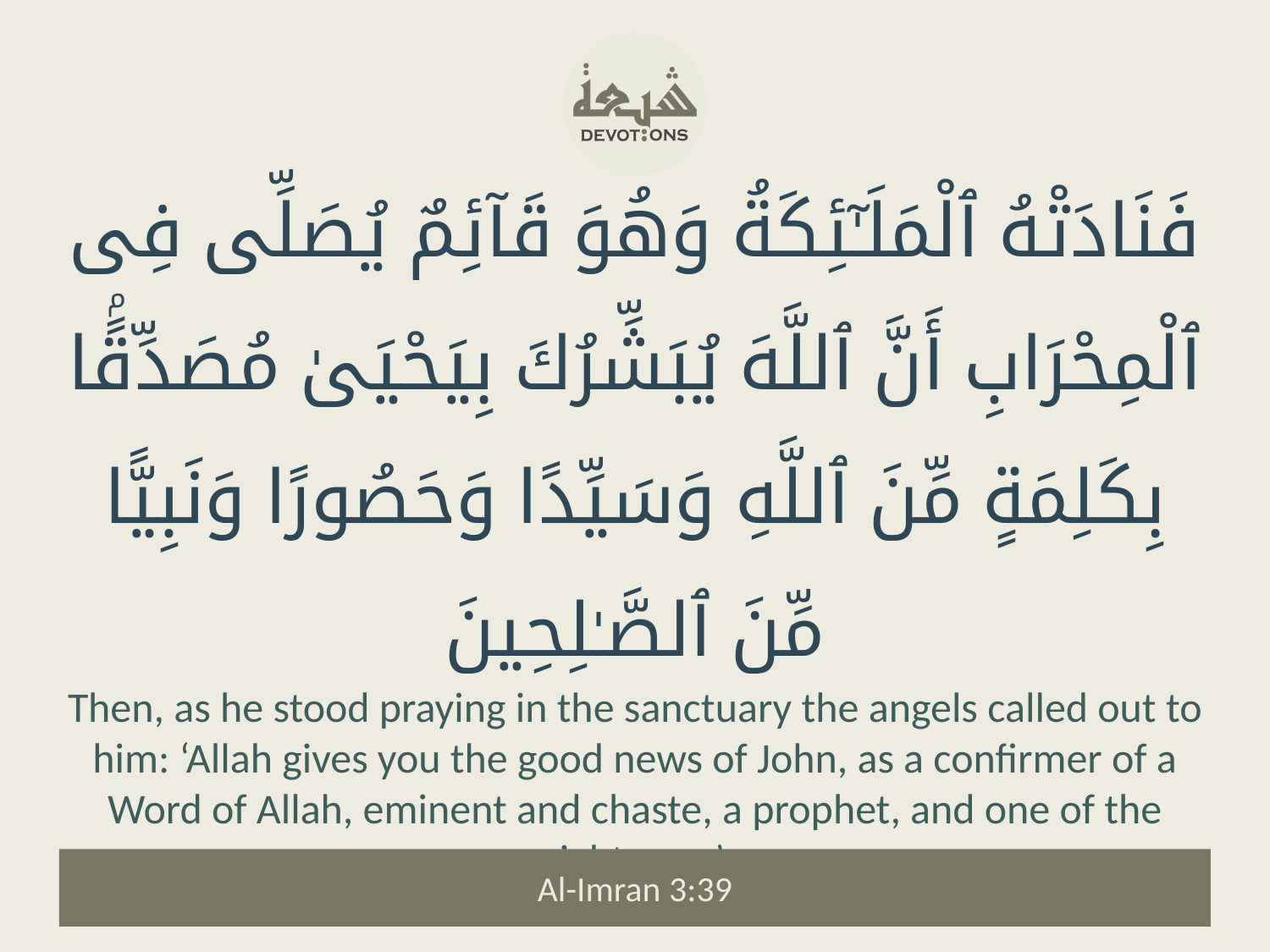

فَنَادَتْهُ ٱلْمَلَـٰٓئِكَةُ وَهُوَ قَآئِمٌ يُصَلِّى فِى ٱلْمِحْرَابِ أَنَّ ٱللَّهَ يُبَشِّرُكَ بِيَحْيَىٰ مُصَدِّقًۢا بِكَلِمَةٍ مِّنَ ٱللَّهِ وَسَيِّدًا وَحَصُورًا وَنَبِيًّا مِّنَ ٱلصَّـٰلِحِينَ
Then, as he stood praying in the sanctuary the angels called out to him: ‘Allah gives you the good news of John, as a confirmer of a Word of Allah, eminent and chaste, a prophet, and one of the righteous.’
Al-Imran 3:39